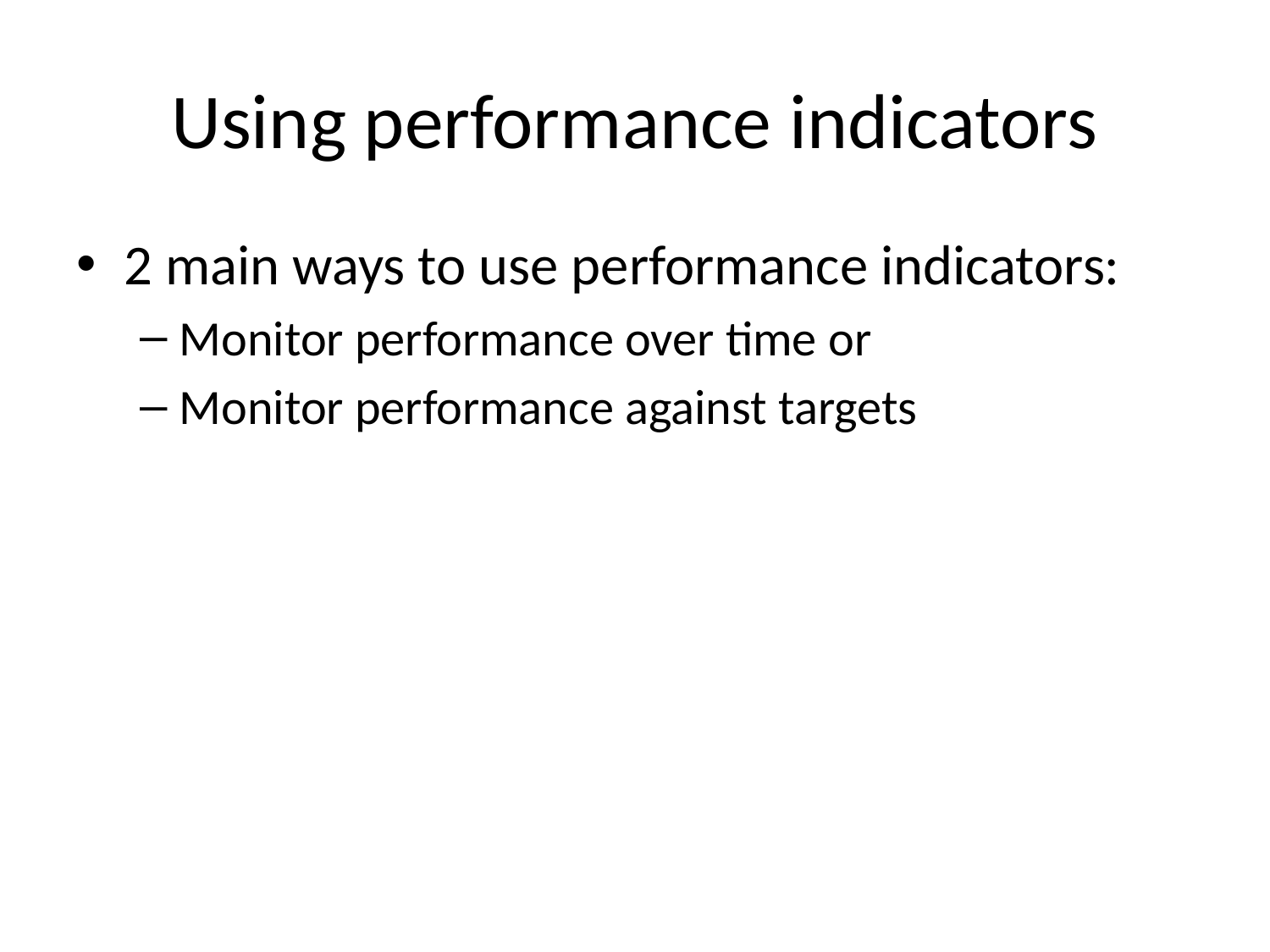

# Using performance indicators
2 main ways to use performance indicators:
Monitor performance over time or
Monitor performance against targets